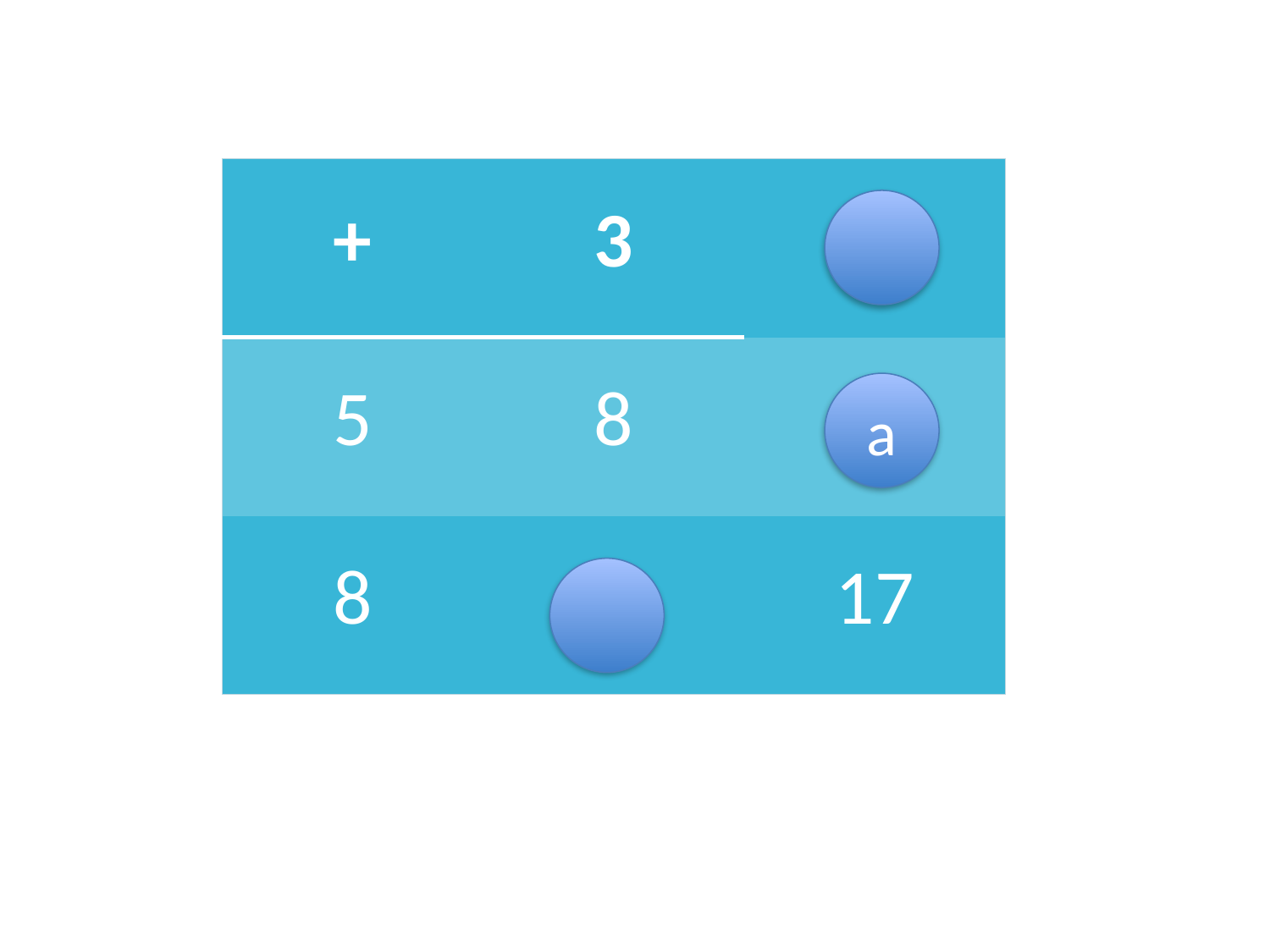

| + | 3 | 9 |
| --- | --- | --- |
| 5 | 8 | 14 |
| 8 | 11 | 17 |

a